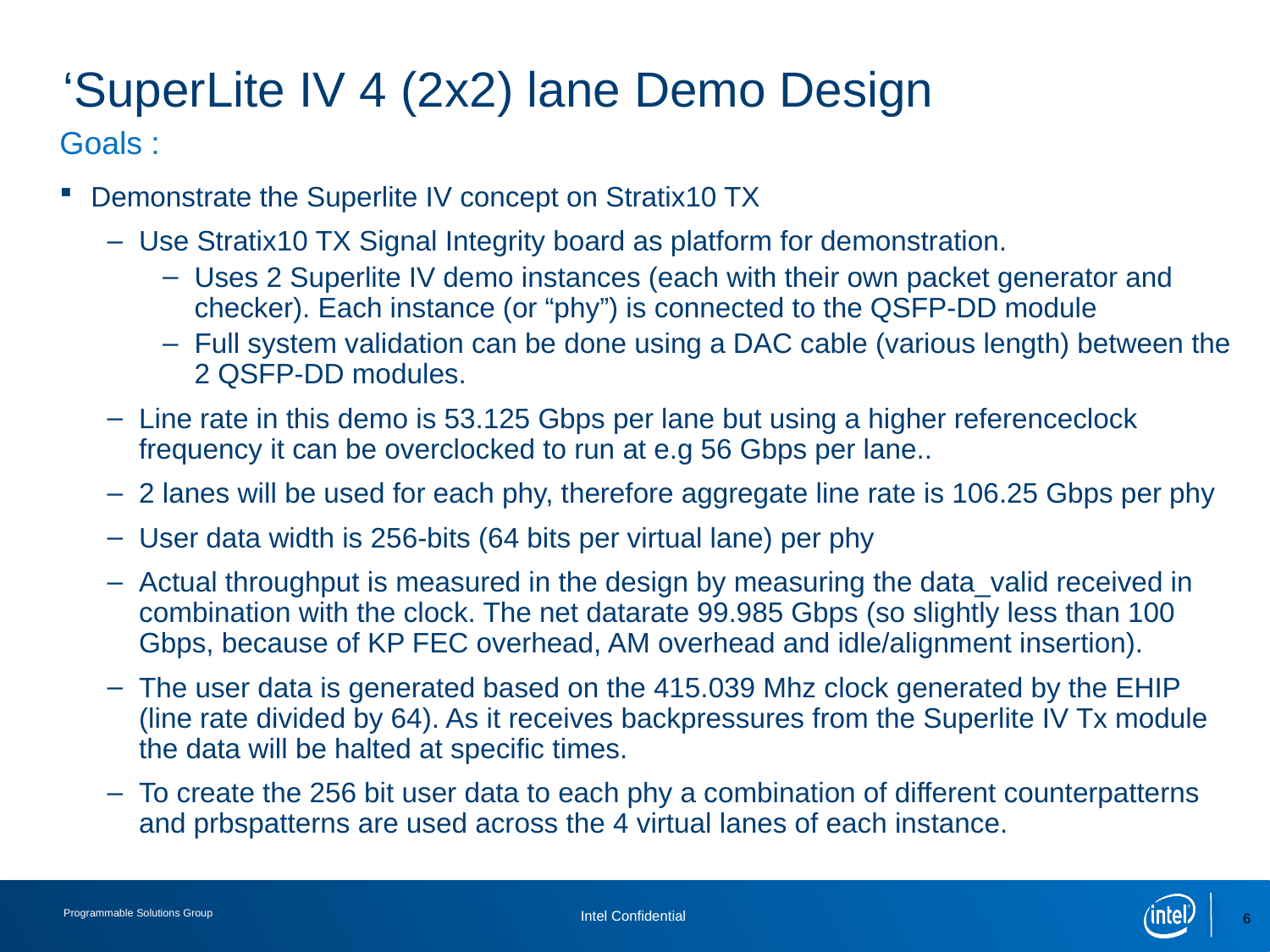

# ‘SuperLite IV 4 (2x2) lane Demo Design
Goals :
Demonstrate the Superlite IV concept on Stratix10 TX
Use Stratix10 TX Signal Integrity board as platform for demonstration.
Uses 2 Superlite IV demo instances (each with their own packet generator and checker). Each instance (or “phy”) is connected to the QSFP-DD module
Full system validation can be done using a DAC cable (various length) between the 2 QSFP-DD modules.
Line rate in this demo is 53.125 Gbps per lane but using a higher referenceclock frequency it can be overclocked to run at e.g 56 Gbps per lane..
2 lanes will be used for each phy, therefore aggregate line rate is 106.25 Gbps per phy
User data width is 256-bits (64 bits per virtual lane) per phy
Actual throughput is measured in the design by measuring the data_valid received in combination with the clock. The net datarate 99.985 Gbps (so slightly less than 100 Gbps, because of KP FEC overhead, AM overhead and idle/alignment insertion).
The user data is generated based on the 415.039 Mhz clock generated by the EHIP (line rate divided by 64). As it receives backpressures from the Superlite IV Tx module the data will be halted at specific times.
To create the 256 bit user data to each phy a combination of different counterpatterns and prbspatterns are used across the 4 virtual lanes of each instance.
6